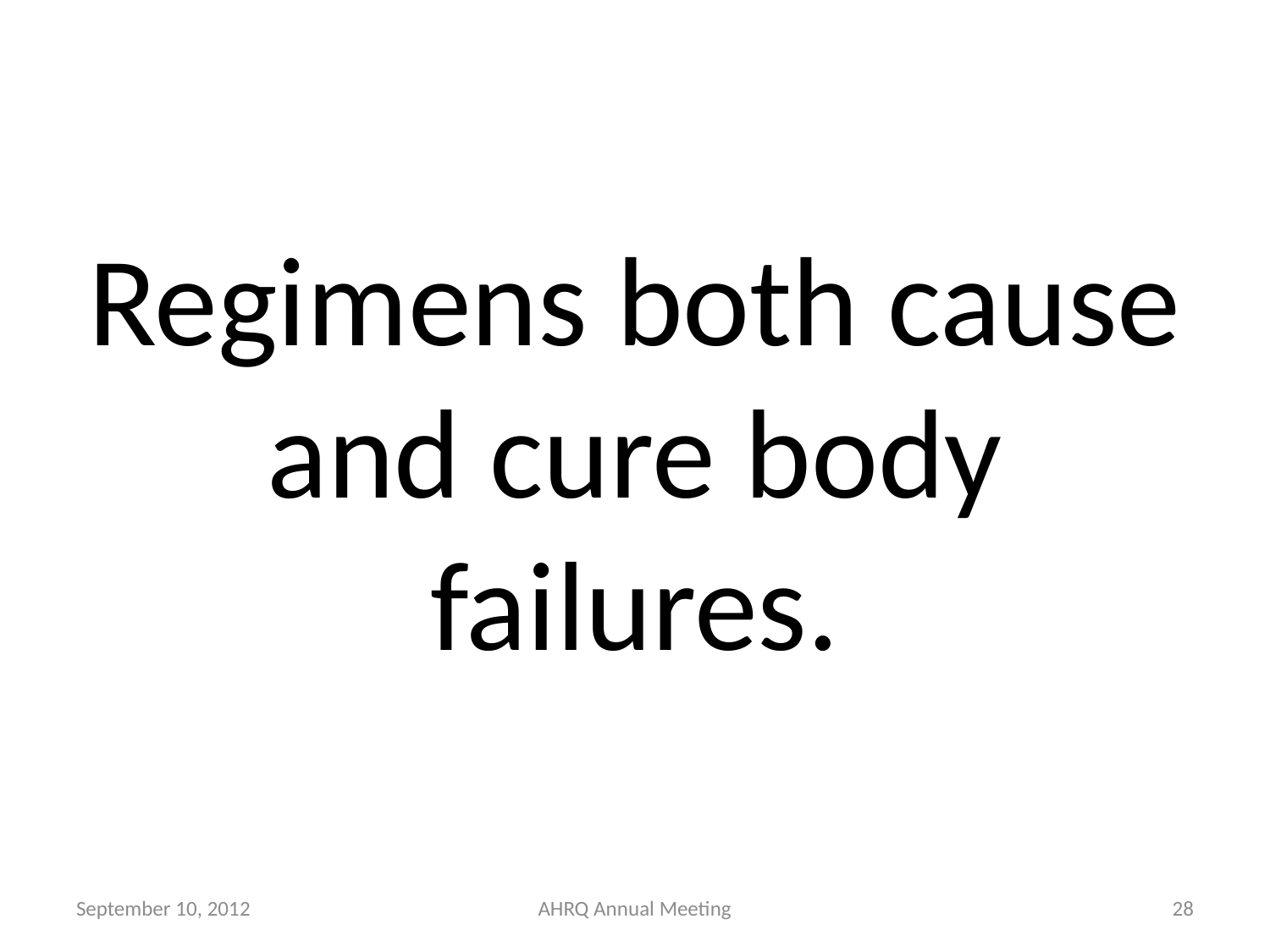

# Regimens both cause and cure body failures.
September 10, 2012
AHRQ Annual Meeting
28